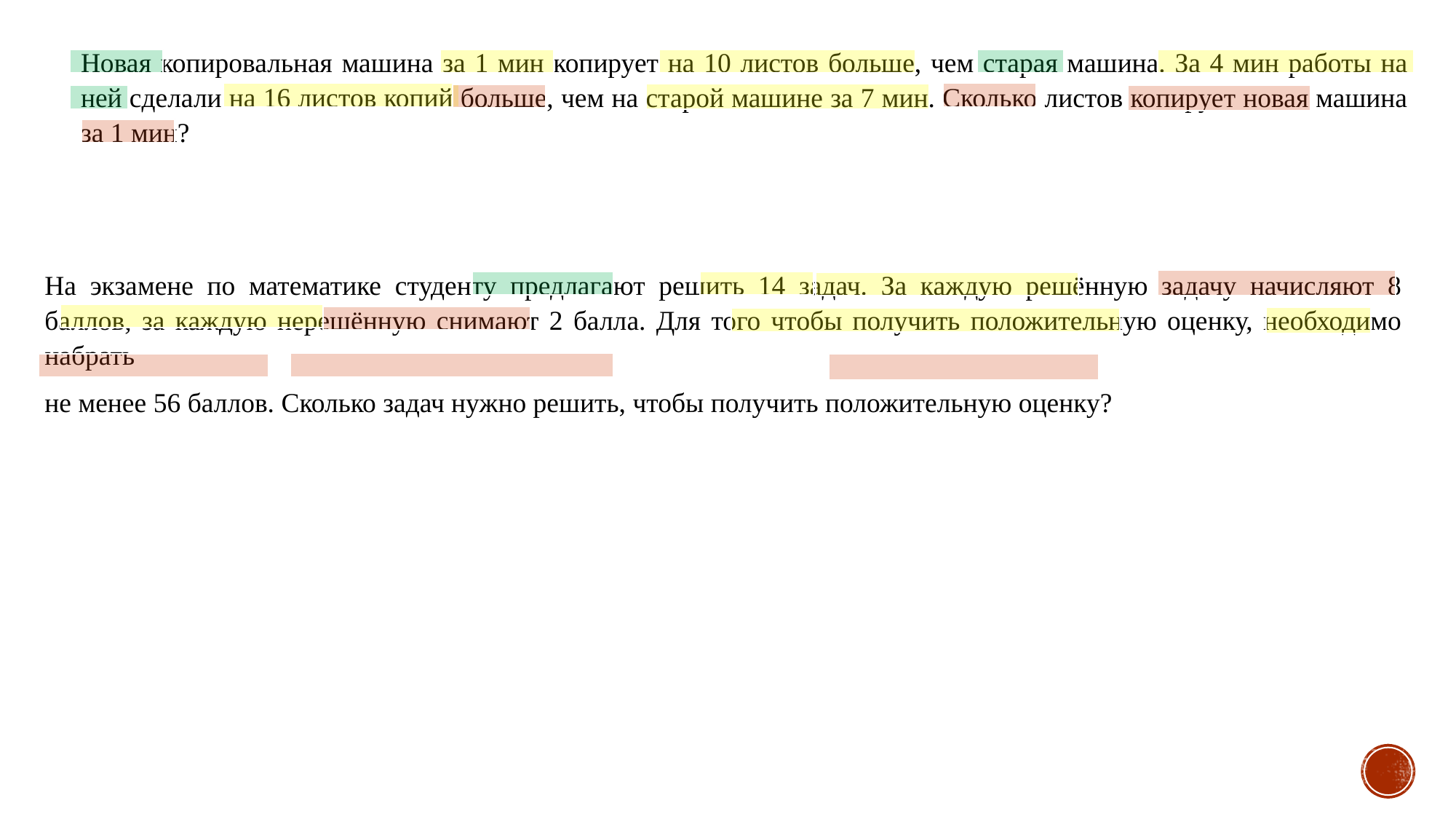

Новая копировальная машина за 1 мин копирует на 10 листов больше, чем старая машина. За 4 мин работы на ней сделали на 16 листов копий больше, чем на старой машине за 7 мин. Сколько листов копирует новая машина за 1 мин?

На экзамене по математике студенту предлагают решить 14 задач. За каждую решённую задачу начисляют 8 баллов, за каждую нерешённую снимают 2 балла. Для того чтобы получить положительную оценку, необходимо набрать
не менее 56 баллов. Сколько задач нужно решить, чтобы получить положительную оценку?